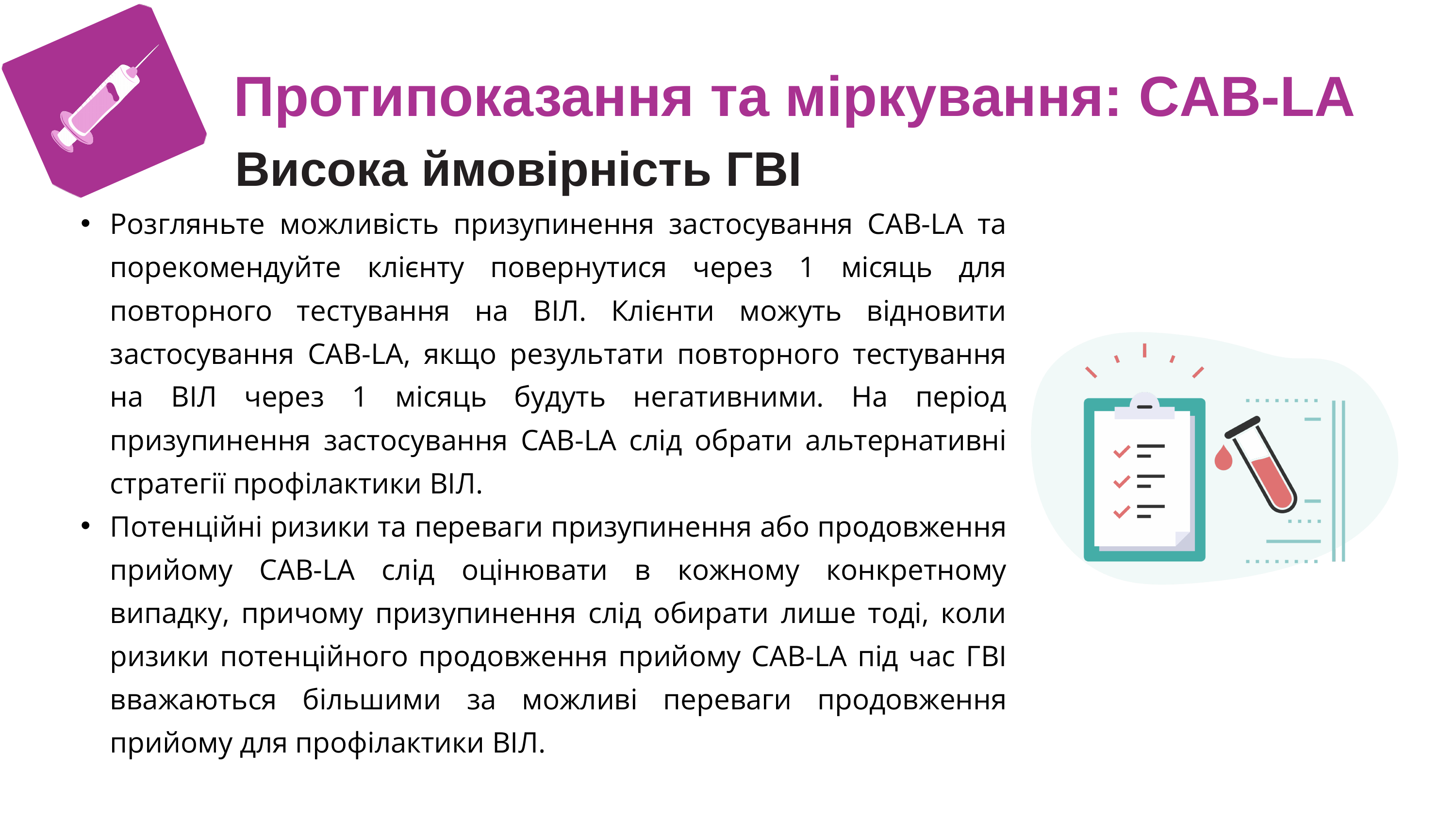

C
Протипоказання та міркування: CAB-LA
Висока ймовірність ГВІ
Розгляньте можливість призупинення застосування CAB-LA та порекомендуйте клієнту повернутися через 1 місяць для повторного тестування на ВІЛ. Клієнти можуть відновити застосування CAB-LA, якщо результати повторного тестування на ВІЛ через 1 місяць будуть негативними. На період призупинення застосування CAB-LA слід обрати альтернативні стратегії профілактики ВІЛ.
Потенційні ризики та переваги призупинення або продовження прийому CAB-LA слід оцінювати в кожному конкретному випадку, причому призупинення слід обирати лише тоді, коли ризики потенційного продовження прийому CAB-LA під час ГВІ вважаються більшими за можливі переваги продовження прийому для профілактики ВІЛ.